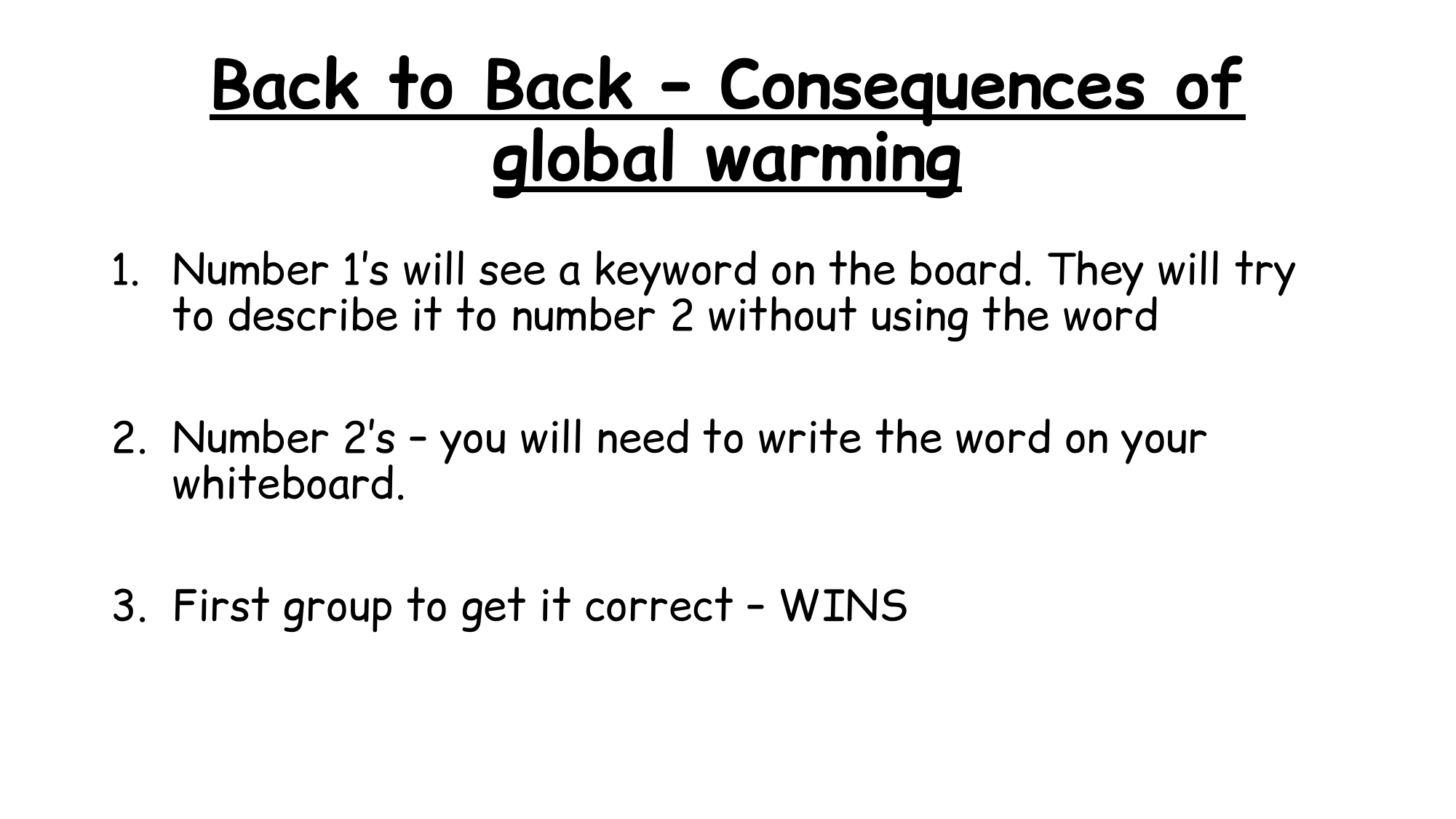

# Back to Back – Consequences of global warming
Number 1’s will see a keyword on the board. They will try to describe it to number 2 without using the word

Number 2’s – you will need to write the word on your whiteboard.

First group to get it correct – WINS